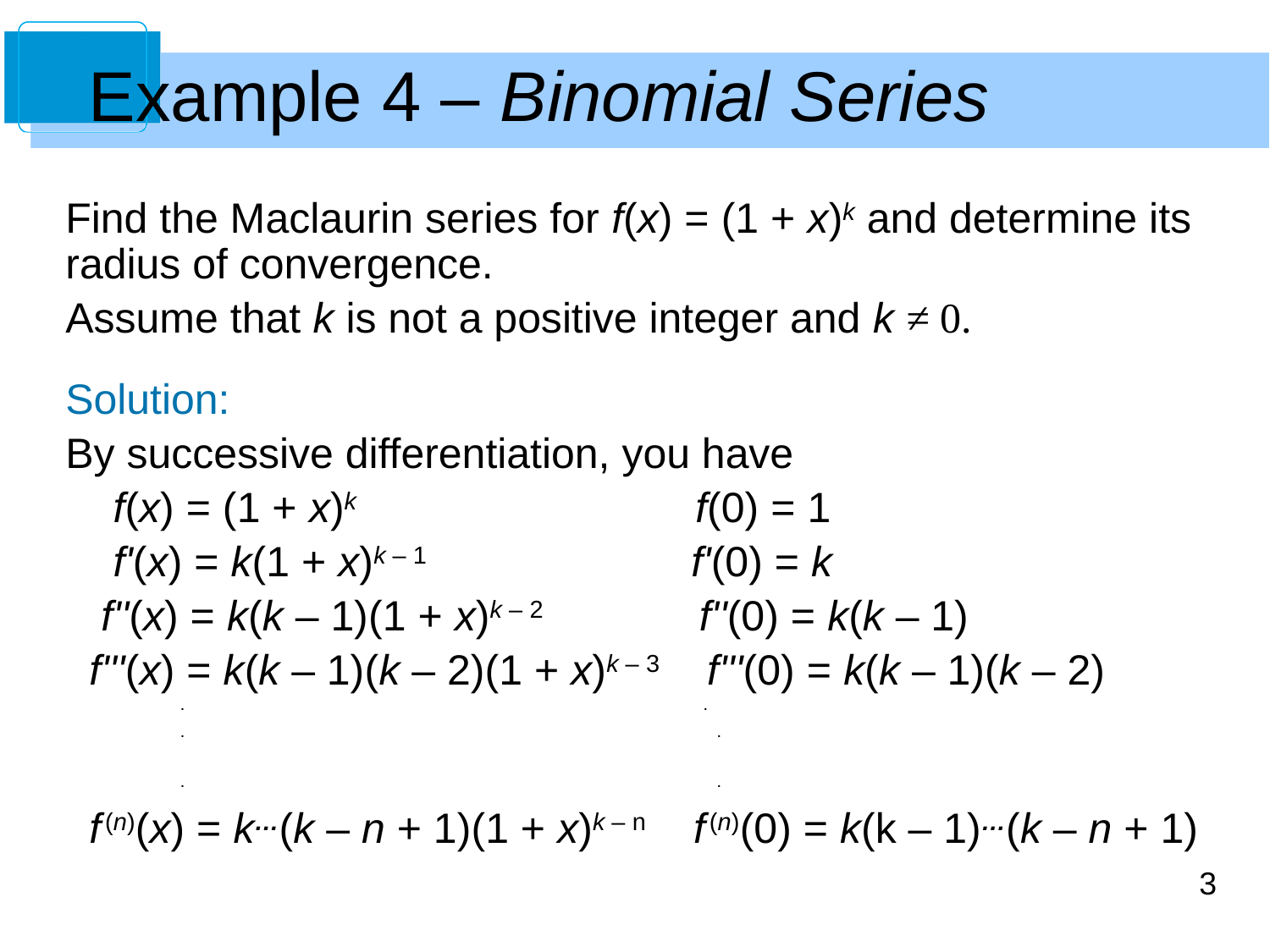

Example 4 – Binomial Series
Find the Maclaurin series for f(x) = (1 + x)k and determine its radius of convergence.
Assume that k is not a positive integer and k ≠ 0.

Solution:
By successive differentiation, you have
    f(x) = (1 + x)k                                                  f(0) = 1
    f'(x) = k(1 + x)k – 1                                       f'(0) = k
   f''(x) = k(k – 1)(1 + x)k – 2                       f''(0) = k(k – 1)
  f'''(x) = k(k – 1)(k – 2)(1 + x)k – 3       f'''(0) = k(k – 1)(k – 2)
                                  . 					 .
                                  .                                                                                                                                                              .
                                  .                                                                                                                                                              .
  f (n)(x) = k…(k – n + 1)(1 + x)k – n       f (n)(0) = k(k – 1)…(k – n + 1)